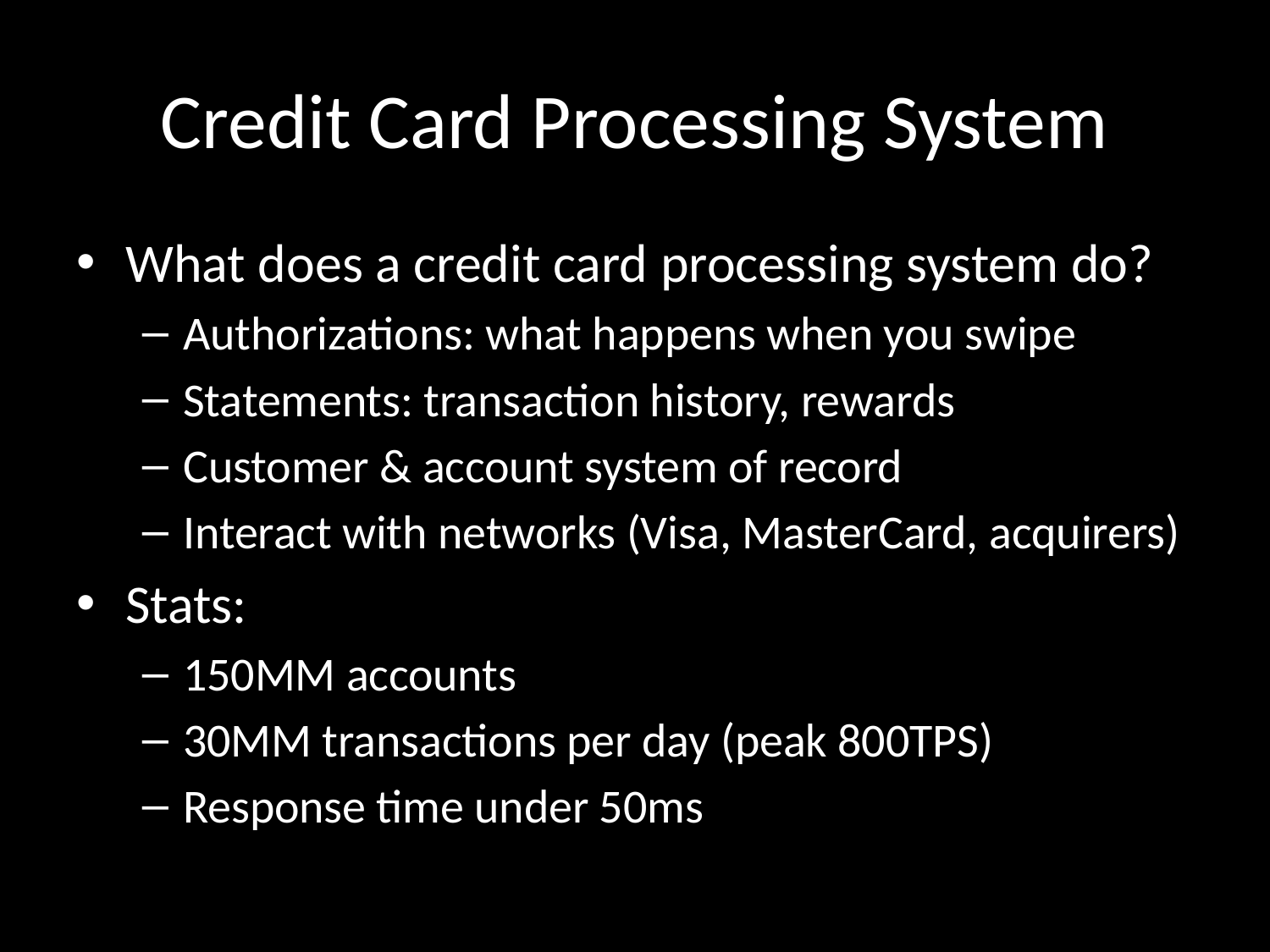

# Credit Card Processing System
What does a credit card processing system do?
Authorizations: what happens when you swipe
Statements: transaction history, rewards
Customer & account system of record
Interact with networks (Visa, MasterCard, acquirers)
Stats:
150MM accounts
30MM transactions per day (peak 800TPS)
Response time under 50ms